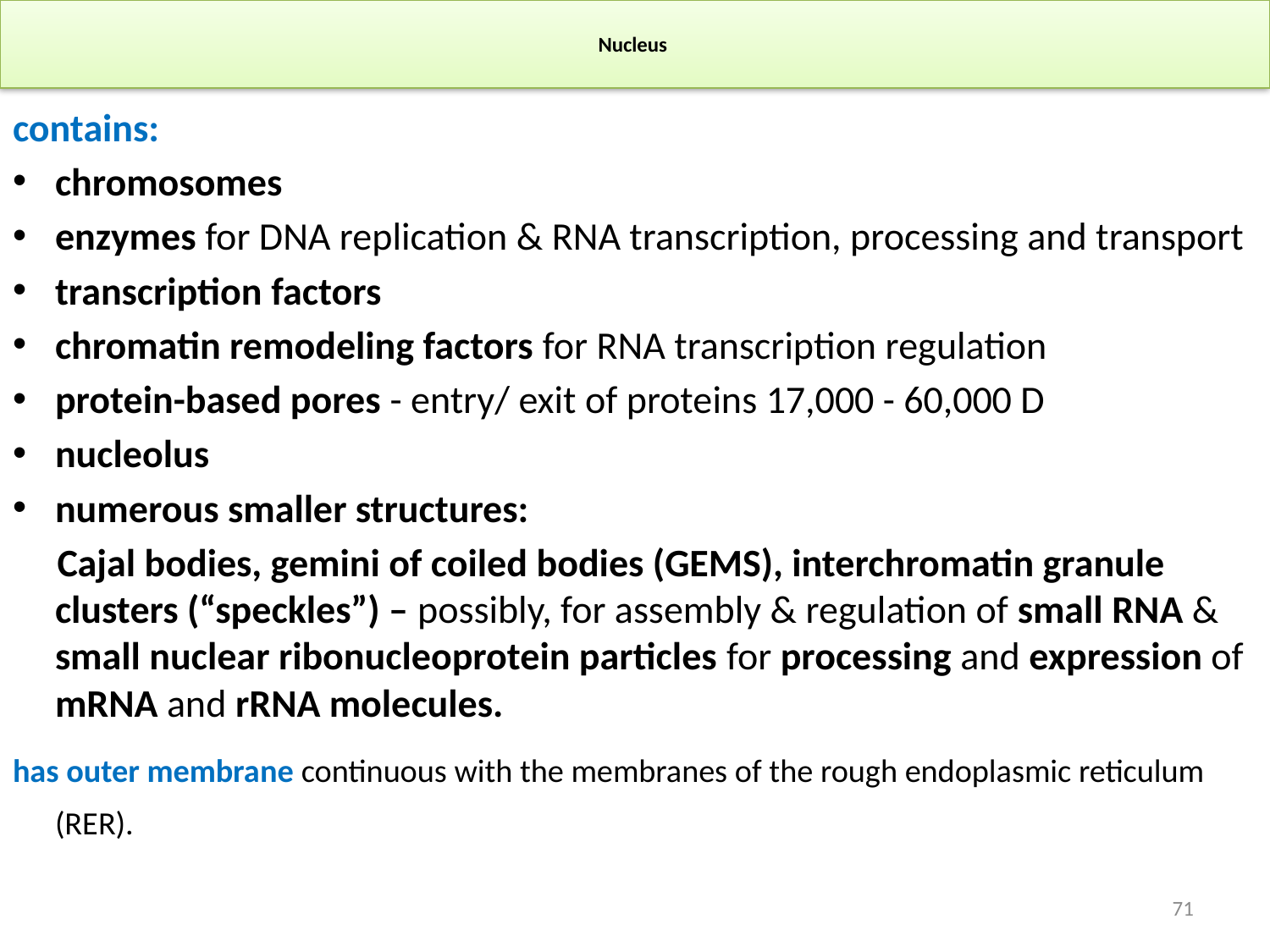

# Nucleus
contains:
chromosomes
enzymes for DNA replication & RNA transcription, processing and transport
transcription factors
chromatin remodeling factors for RNA transcription regulation
protein-based pores - entry/ exit of proteins 17,000 - 60,000 D
nucleolus
numerous smaller structures:
     Cajal bodies, gemini of coiled bodies (GEMS), interchromatin granule clusters (“speckles”) – possibly, for assembly & regulation of small RNA & small nuclear ribonucleoprotein particles for processing and expression of mRNA and rRNA molecules.
has outer membrane continuous with the membranes of the rough endoplasmic reticulum (RER).
71